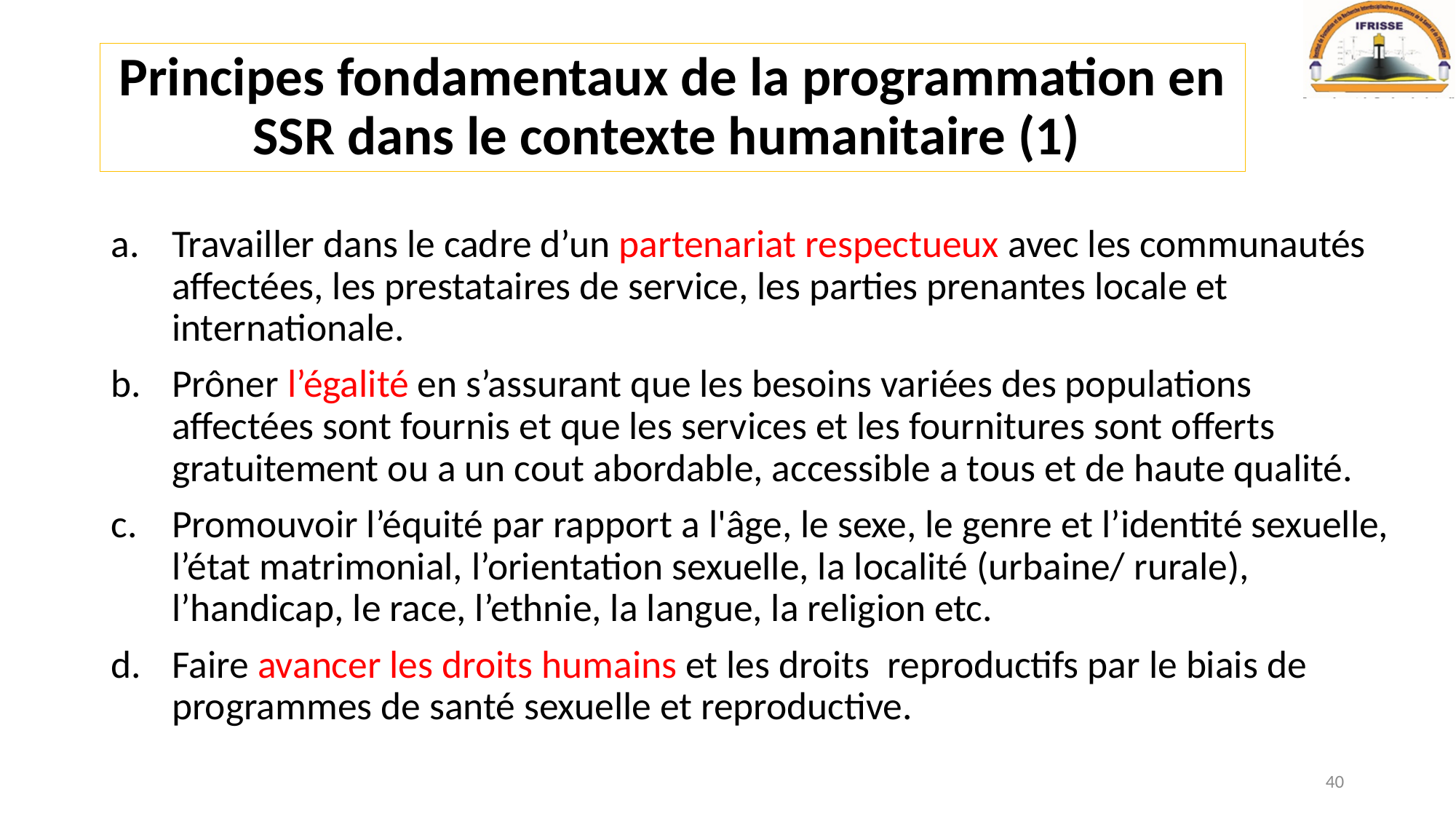

# Principes fondamentaux de la programmation en SSR dans le contexte humanitaire (1)
Travailler dans le cadre d’un partenariat respectueux avec les communautés affectées, les prestataires de service, les parties prenantes locale et internationale.
Prôner l’égalité en s’assurant que les besoins variées des populations affectées sont fournis et que les services et les fournitures sont offerts gratuitement ou a un cout abordable, accessible a tous et de haute qualité.
Promouvoir l’équité par rapport a l'âge, le sexe, le genre et l’identité sexuelle, l’état matrimonial, l’orientation sexuelle, la localité (urbaine/ rurale), l’handicap, le race, l’ethnie, la langue, la religion etc.
Faire avancer les droits humains et les droits  reproductifs par le biais de programmes de santé sexuelle et reproductive.

40